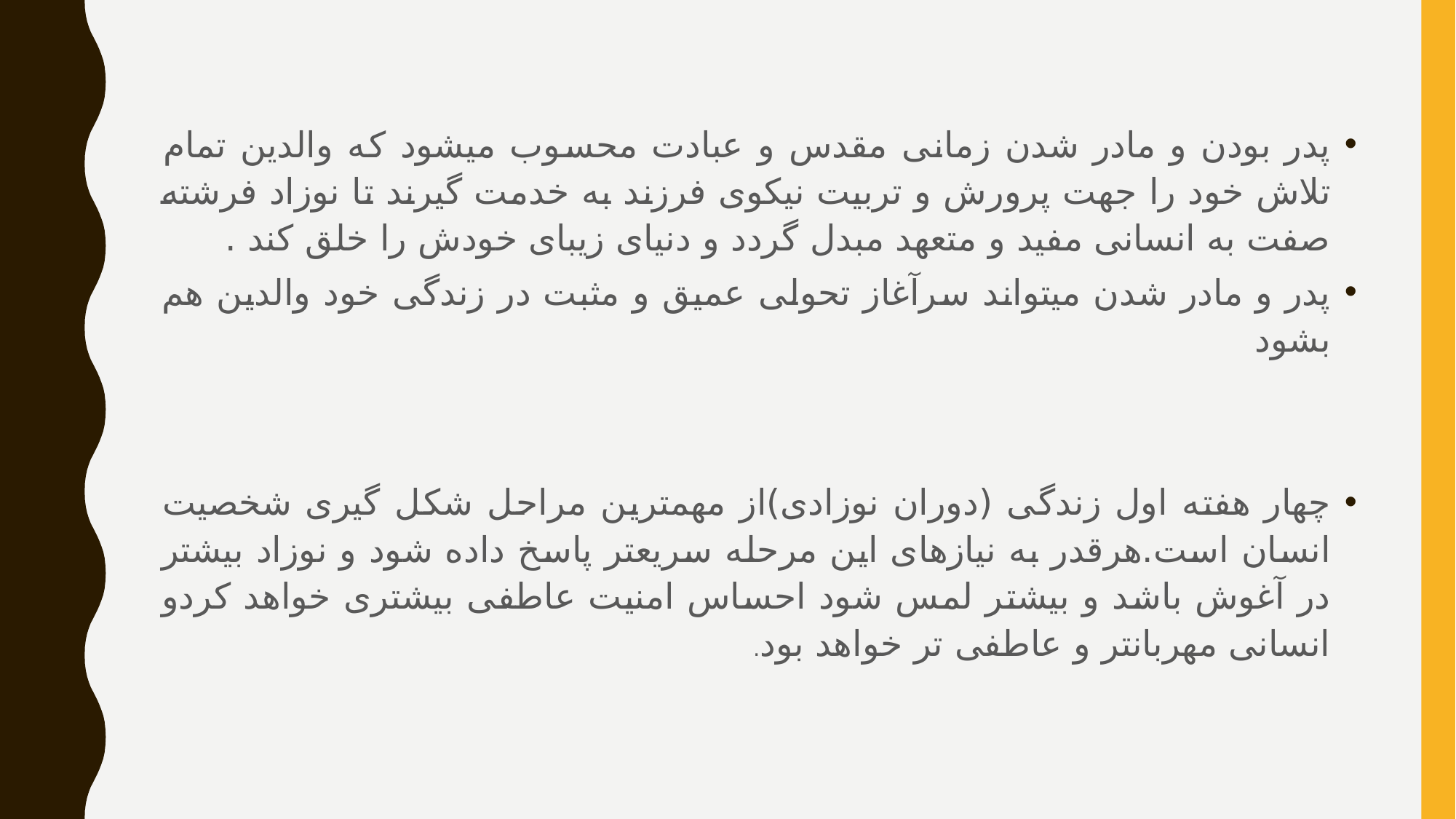

پدر بودن و مادر شدن زمانی مقدس و عبادت محسوب میشود که والدین تمام تلاش خود را جهت پرورش و تربیت نیکوی فرزند به خدمت گیرند تا نوزاد فرشته صفت به انسانی مفید و متعهد مبدل گردد و دنیای زیبای خودش را خلق کند .
پدر و مادر شدن میتواند سرآغاز تحولی عمیق و مثبت در زندگی خود والدین هم بشود

چهار هفته اول زندگی (دوران نوزادی)از مهمترین مراحل شکل گیری شخصیت انسان است.هرقدر به نیازهای این مرحله سریعتر پاسخ داده شود و نوزاد بیشتر در آغوش باشد و بیشتر لمس شود احساس امنیت عاطفی بیشتری خواهد کردو انسانی مهربانتر و عاطفی تر خواهد بود.